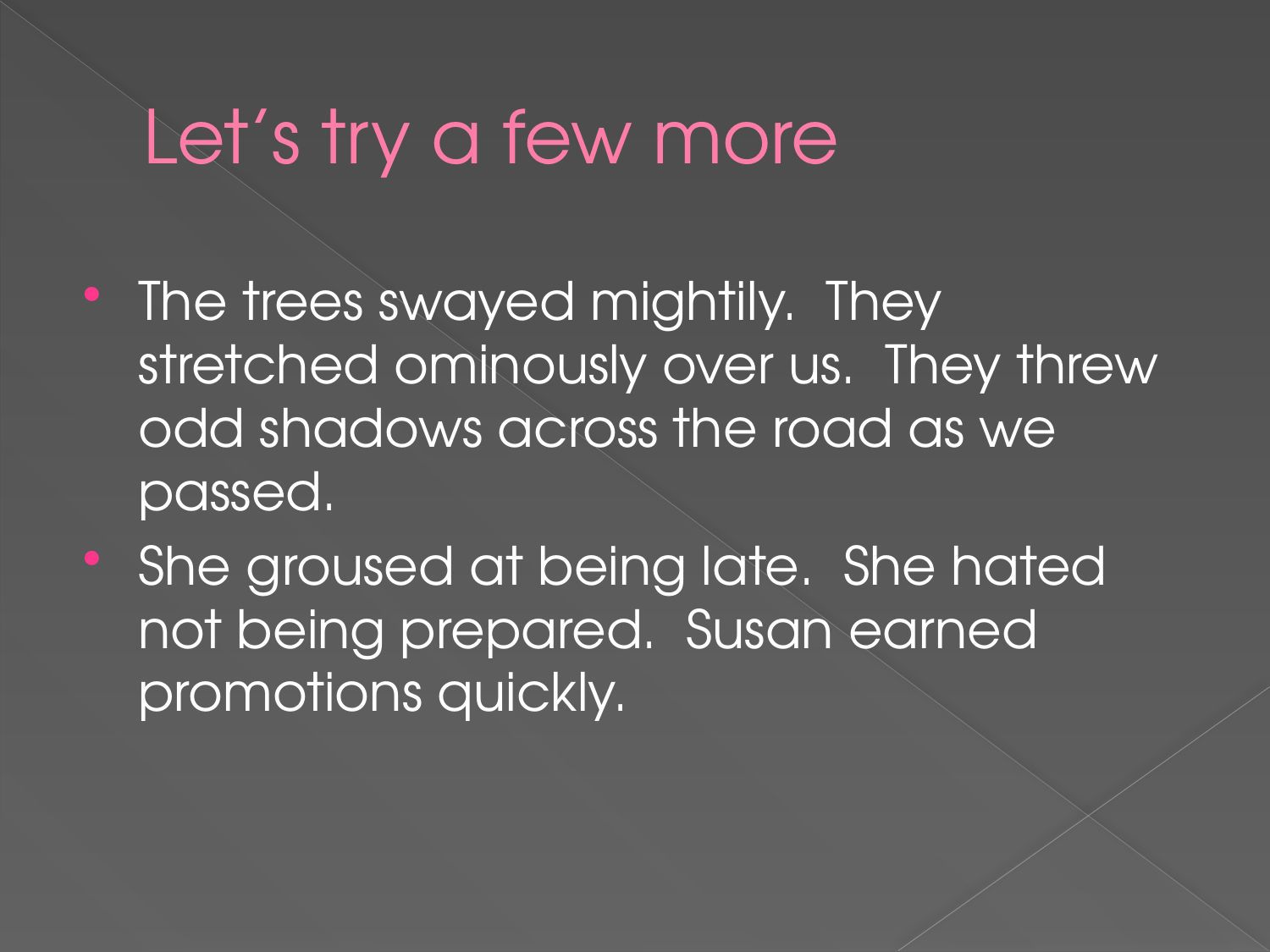

# Let’s try a few more
The trees swayed mightily.  They stretched ominously over us.  They threw odd shadows across the road as we passed.
She groused at being late.  She hated not being prepared.  Susan earned promotions quickly.